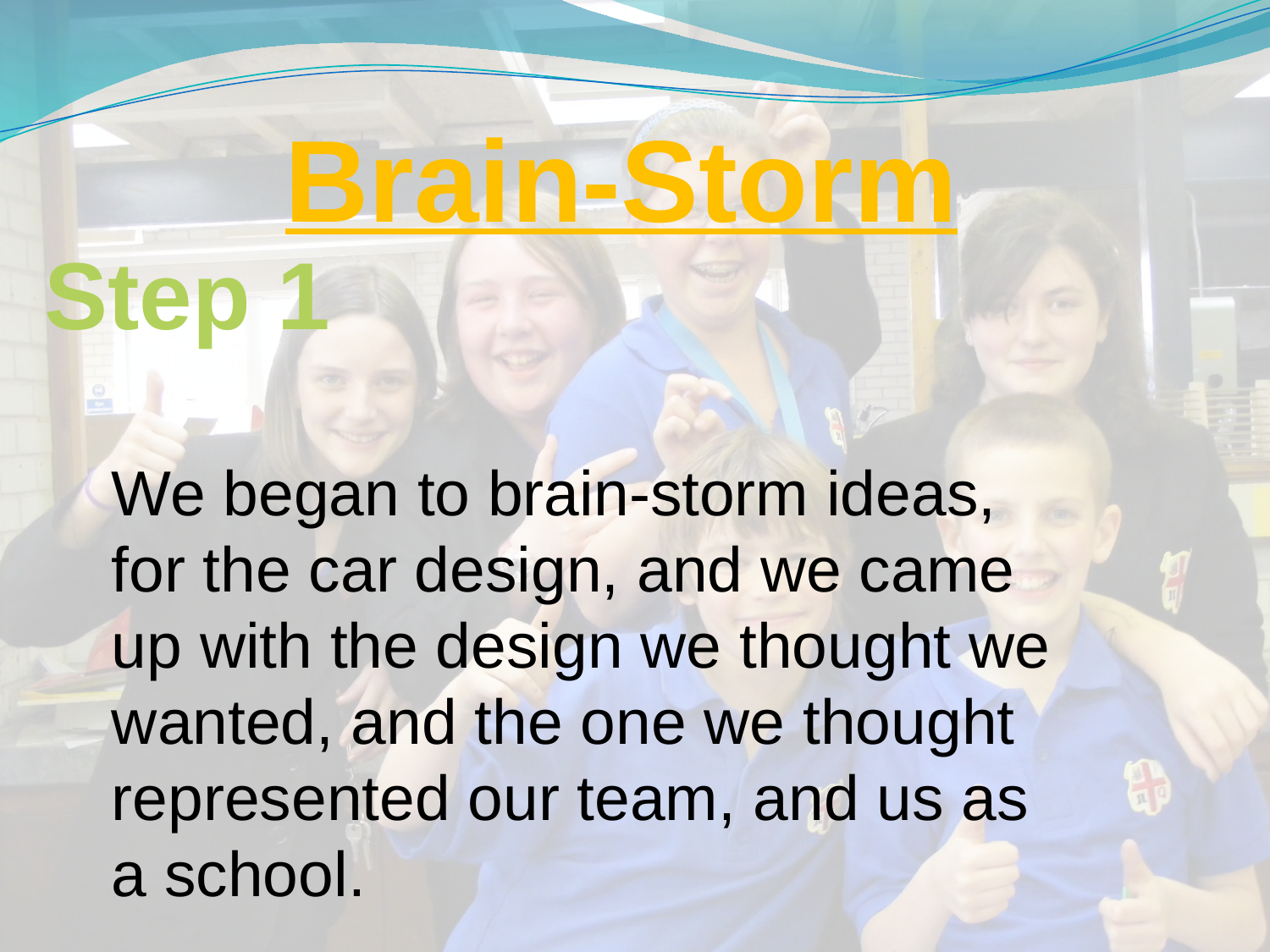

Brain-Storm
Step 1
We began to brain-storm ideas, for the car design, and we came up with the design we thought we wanted, and the one we thought represented our team, and us as a school.